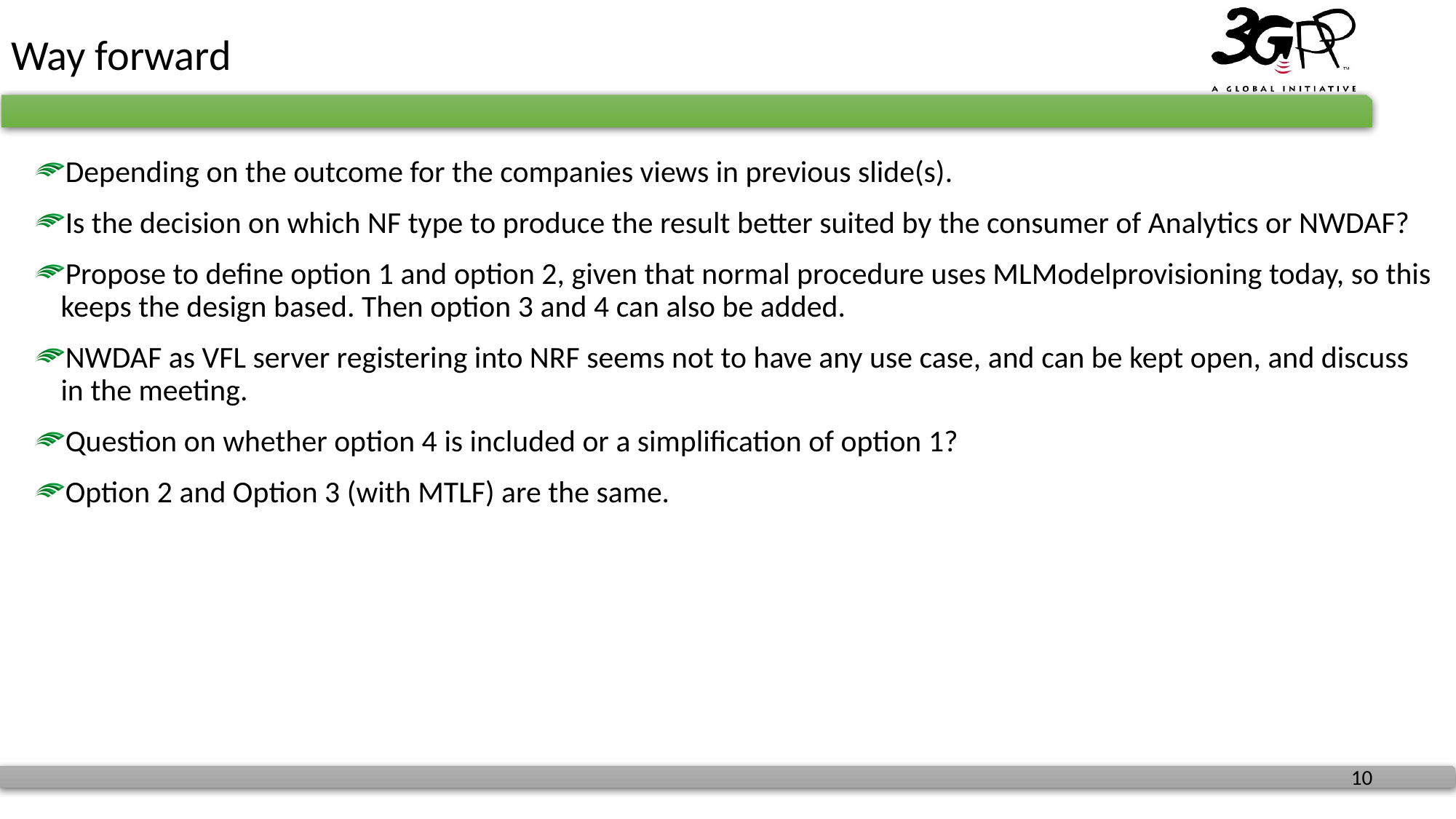

# Way forward
Depending on the outcome for the companies views in previous slide(s).
Is the decision on which NF type to produce the result better suited by the consumer of Analytics or NWDAF?
Propose to define option 1 and option 2, given that normal procedure uses MLModelprovisioning today, so this keeps the design based. Then option 3 and 4 can also be added.
NWDAF as VFL server registering into NRF seems not to have any use case, and can be kept open, and discuss in the meeting.
Question on whether option 4 is included or a simplification of option 1?
Option 2 and Option 3 (with MTLF) are the same.